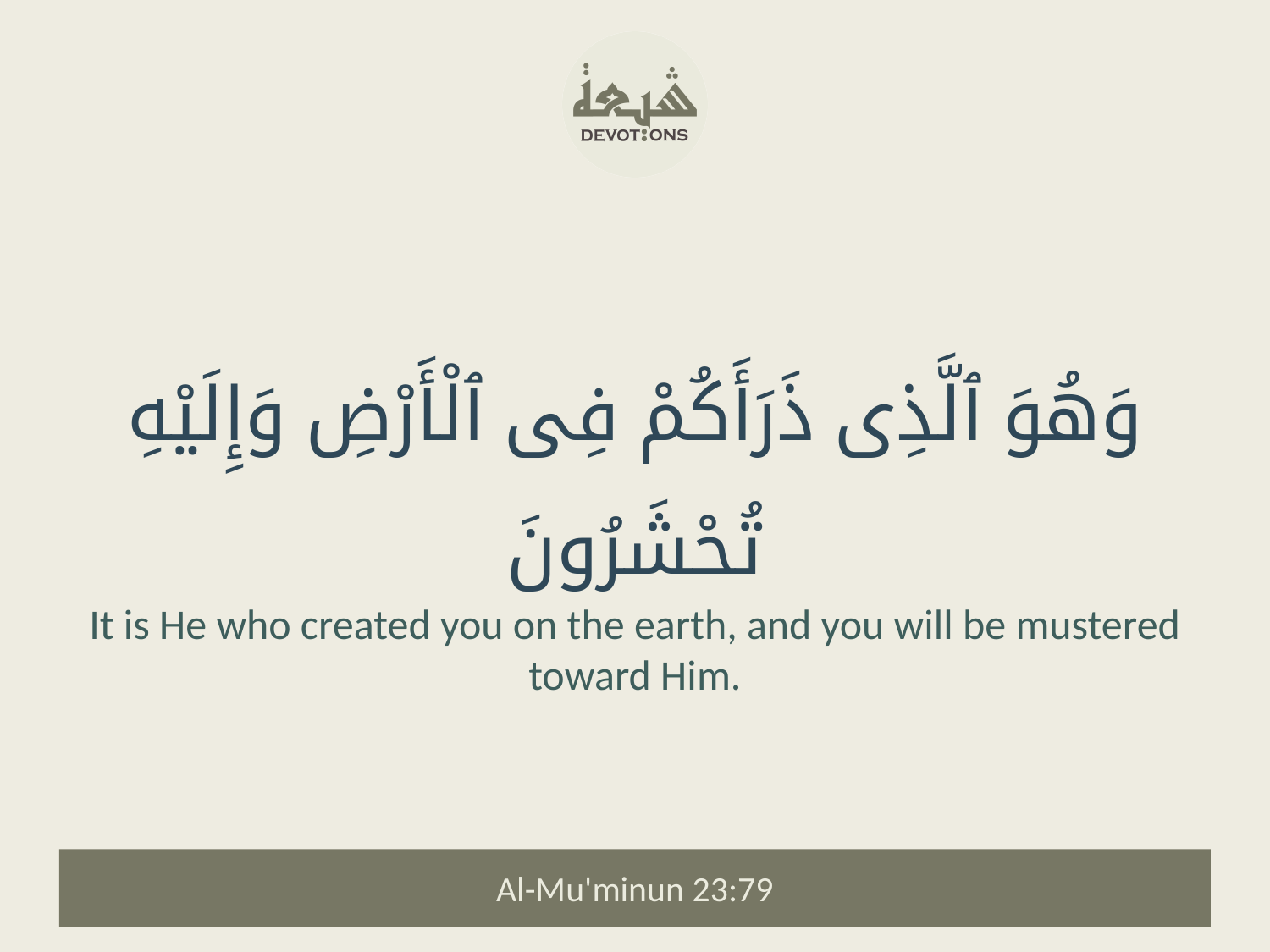

وَهُوَ ٱلَّذِى ذَرَأَكُمْ فِى ٱلْأَرْضِ وَإِلَيْهِ تُحْشَرُونَ
It is He who created you on the earth, and you will be mustered toward Him.
Al-Mu'minun 23:79